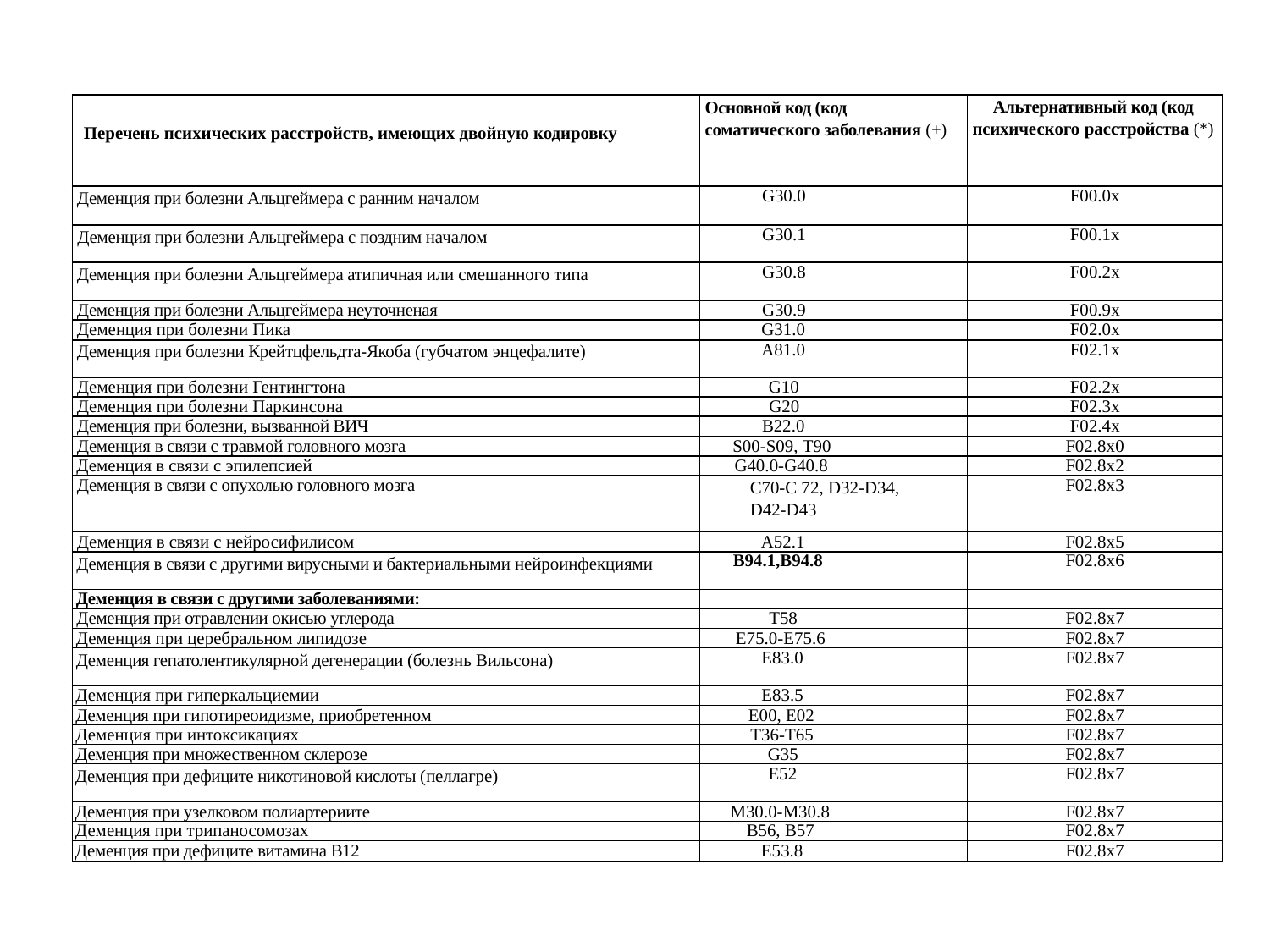

| ППеречень психических расстройств, имеющих двойную кодировку | Основной код (код соматического за­болевания (+) | Альтернативный код (код психи­ческого рас­стройства (\*) |
| --- | --- | --- |
| Деменция при болезни Альцгеймера с ранним началом | G30.0 | F00.0x |
| Деменция при болезни Альцгеймера с поздним началом | G30.1 | F00.1x |
| Деменция при болезни Альцгеймера атипичная или смешанного типа | G30.8 | F00.2x |
| Деменция при болезни Альцгеймера неуточненая | G30.9 | F00.9x |
| Деменция при болезни Пика | G31.0 | F02.0x |
| Деменция при болезни Крейтцфельдта-Якоба (губчатом энцефалите) | А81.0 | F02.1x |
| Деменция при болезни Гентингтона | G10 | F02.2x |
| Деменция при болезни Паркинсона | G20 | F02.3x |
| Деменция при болезни, вызванной ВИЧ | В22.0 | F02.4x |
| Деменция в связи с травмой головного мозга | S00-S09, Т90 | F02.8x0 |
| Деменция в связи с эпилепсией | G40.0-G40.8 | F02.8x2 |
| Деменция в связи с опухолью головного мозга | С70-С 72, D32-D34, D42-D43 | F02.8x3 |
| Деменция в связи с нейросифилисом | А52.1 | F02.8x5 |
| Деменция в связи с другими вирусными и бакте­риальными нейроинфекциями | В94.1,В94.8 | F02.8x6 |
| Деменция в связи с другими заболеваниями: |  |  |
| Деменция при отравлении окисью углерода | Т58 | F02.8x7 |
| Деменция при церебральном липидозе | Е75.0-Е75.6 | F02.8x7 |
| Деменция гепатолентикулярной дегенерации (бо­лезнь Вильсона) | Е83.0 | F02.8x7 |
| Деменция при гиперкальциемии | Е83.5 | F02.8x7 |
| Деменция при гипотиреоидизме, приобретенном | Е00, Е02 | F02.8x7 |
| Деменция при интоксикациях | Т36-Т65 | F02.8x7 |
| Деменция при множественном склерозе | G35 | F02.8x7 |
| Деменция при дефиците никотиновой кислоты (пеллагре) | Е52 | F02.8x7 |
| Деменция при узелковом полиартериите | М30.0-М30.8 | F02.8x7 |
| Деменция при трипаносомозах | В56, В57 | F02.8x7 |
| Деменция при дефиците витамина В12 | Е53.8 | F02.8x7 |